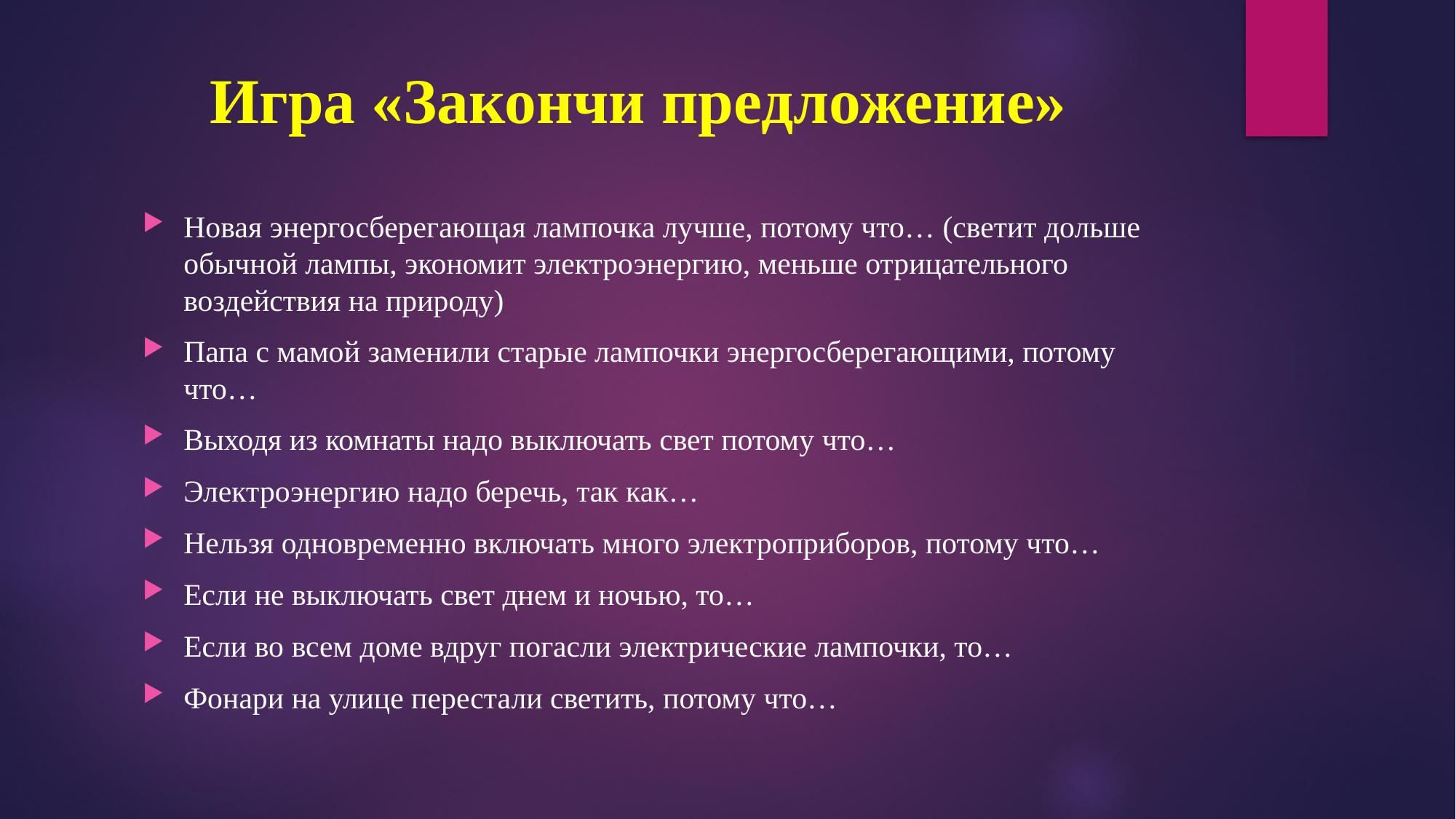

# Игра «Закончи предложение»
Новая энергосберегающая лампочка лучше, потому что… (светит дольше обычной лампы, экономит электроэнергию, меньше отрицательного воздействия на природу)
Папа с мамой заменили старые лампочки энергосберегающими, потому что…
Выходя из комнаты надо выключать свет потому что…
Электроэнергию надо беречь, так как…
Нельзя одновременно включать много электроприборов, потому что…
Если не выключать свет днем и ночью, то…
Если во всем доме вдруг погасли электрические лампочки, то…
Фонари на улице перестали светить, потому что…